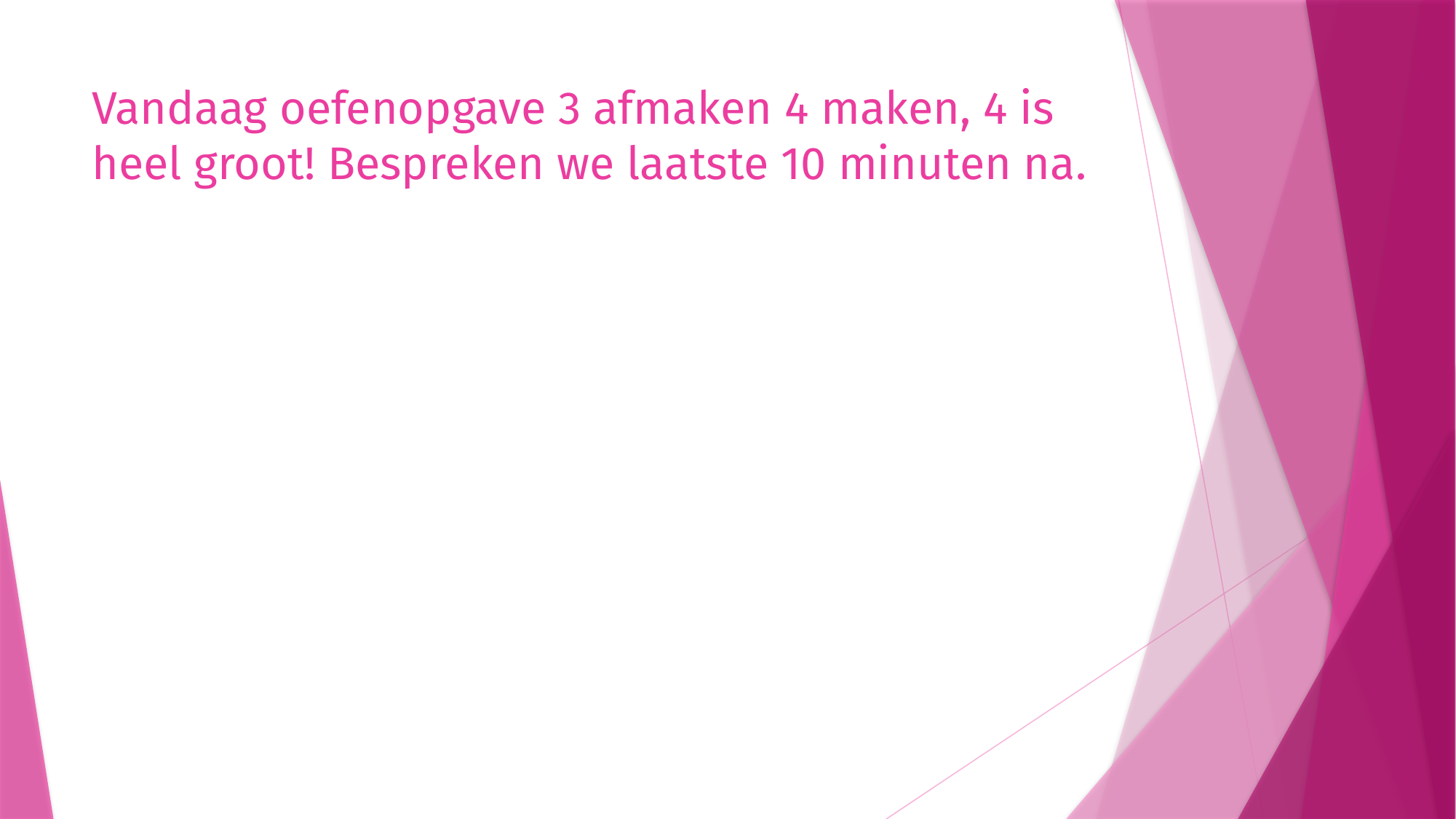

# Vandaag oefenopgave 3 afmaken 4 maken, 4 is heel groot! Bespreken we laatste 10 minuten na.